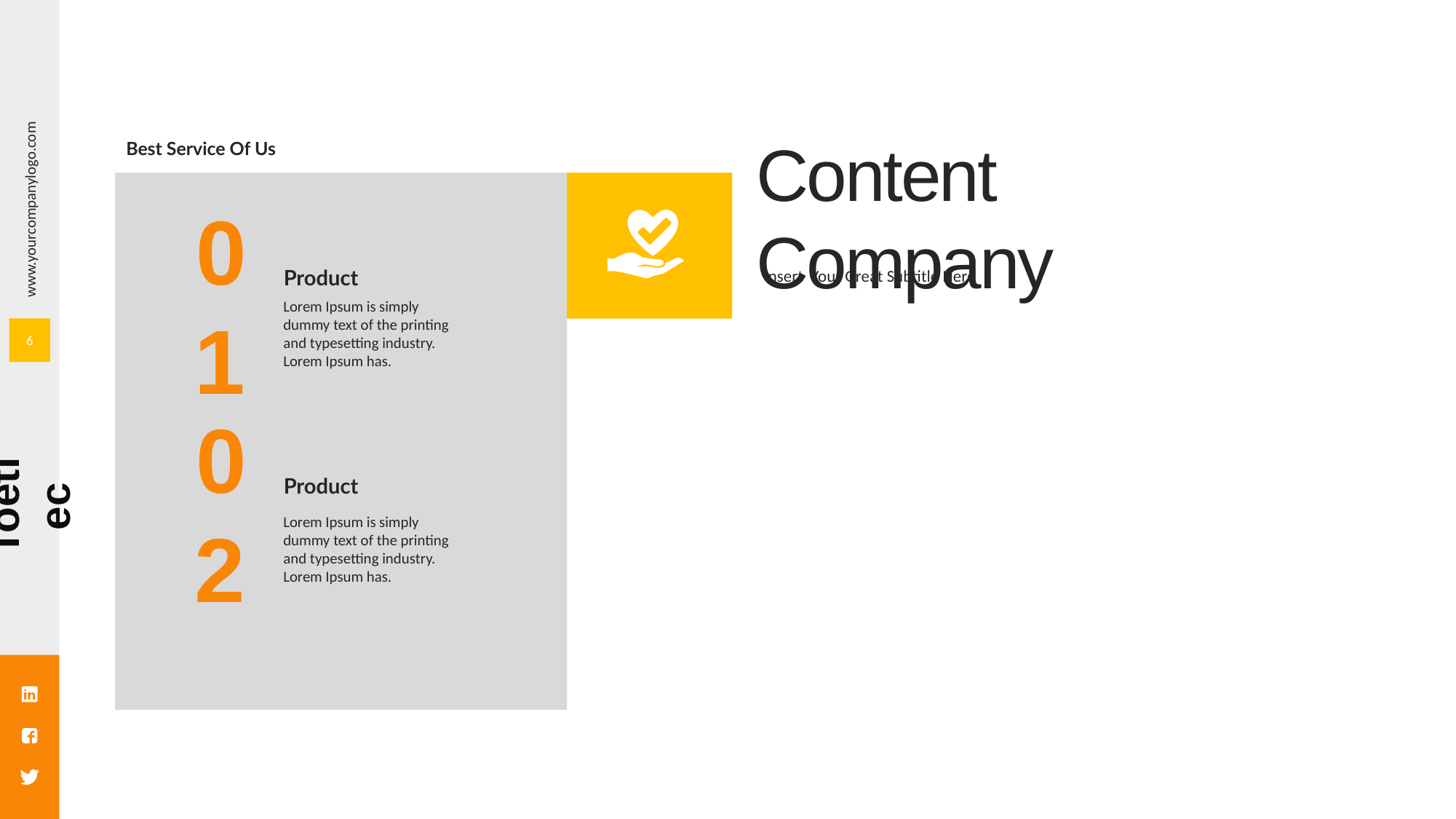

Best Service Of Us

Content Company

Product
01
Insert  Your Great Subtitle Here
Lorem Ipsum is simply dummy text of the printing and typesetting industry. Lorem Ipsum has.

6
Product
02
Lorem Ipsum is simply dummy text of the printing and typesetting industry. Lorem Ipsum has.